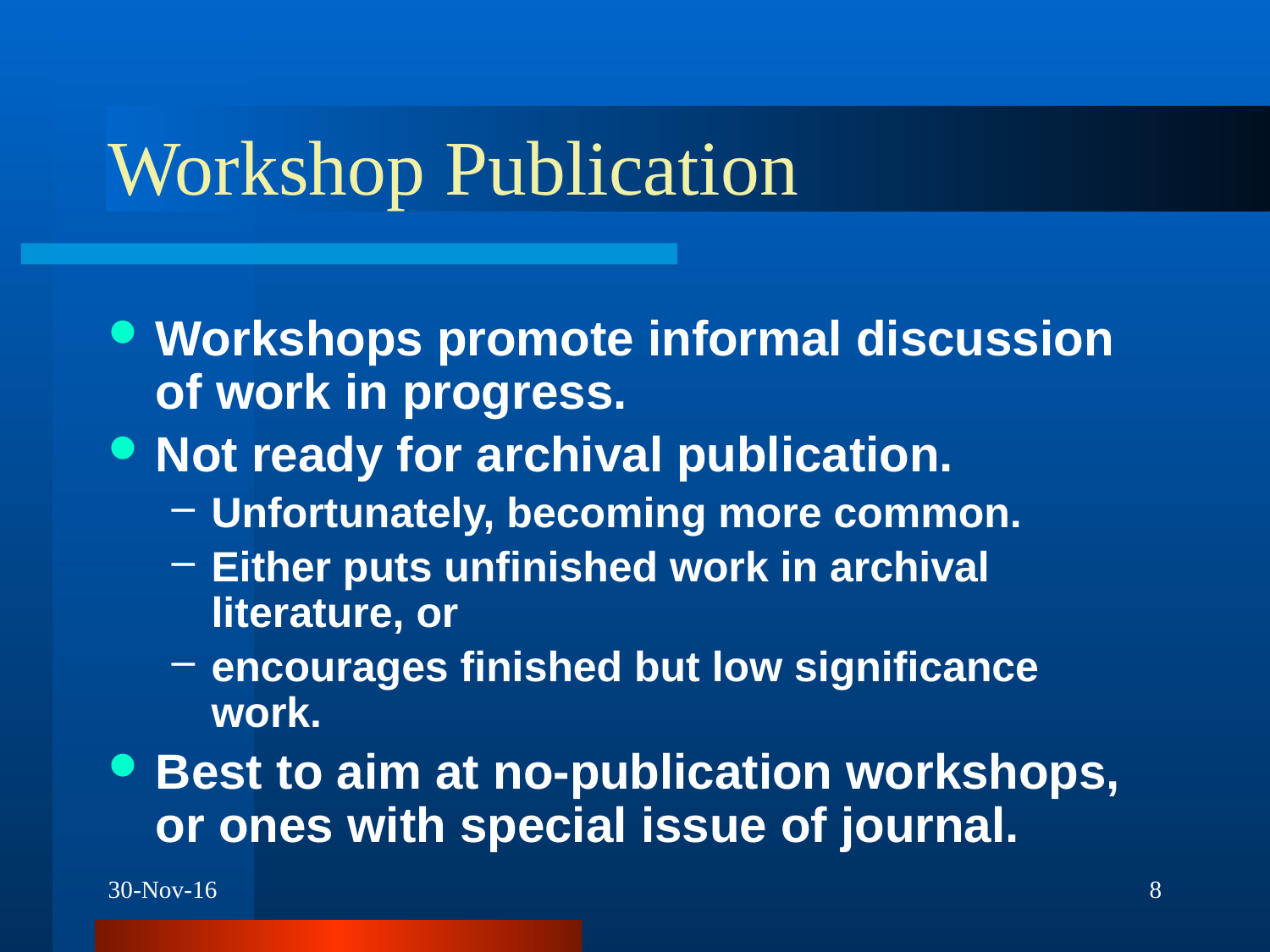

# Workshop Publication
Workshops promote informal discussion of work in progress.
Not ready for archival publication.
Unfortunately, becoming more common.
Either puts unfinished work in archival literature, or
encourages finished but low significance work.
Best to aim at no-publication workshops, or ones with special issue of journal.
30-Nov-16
8